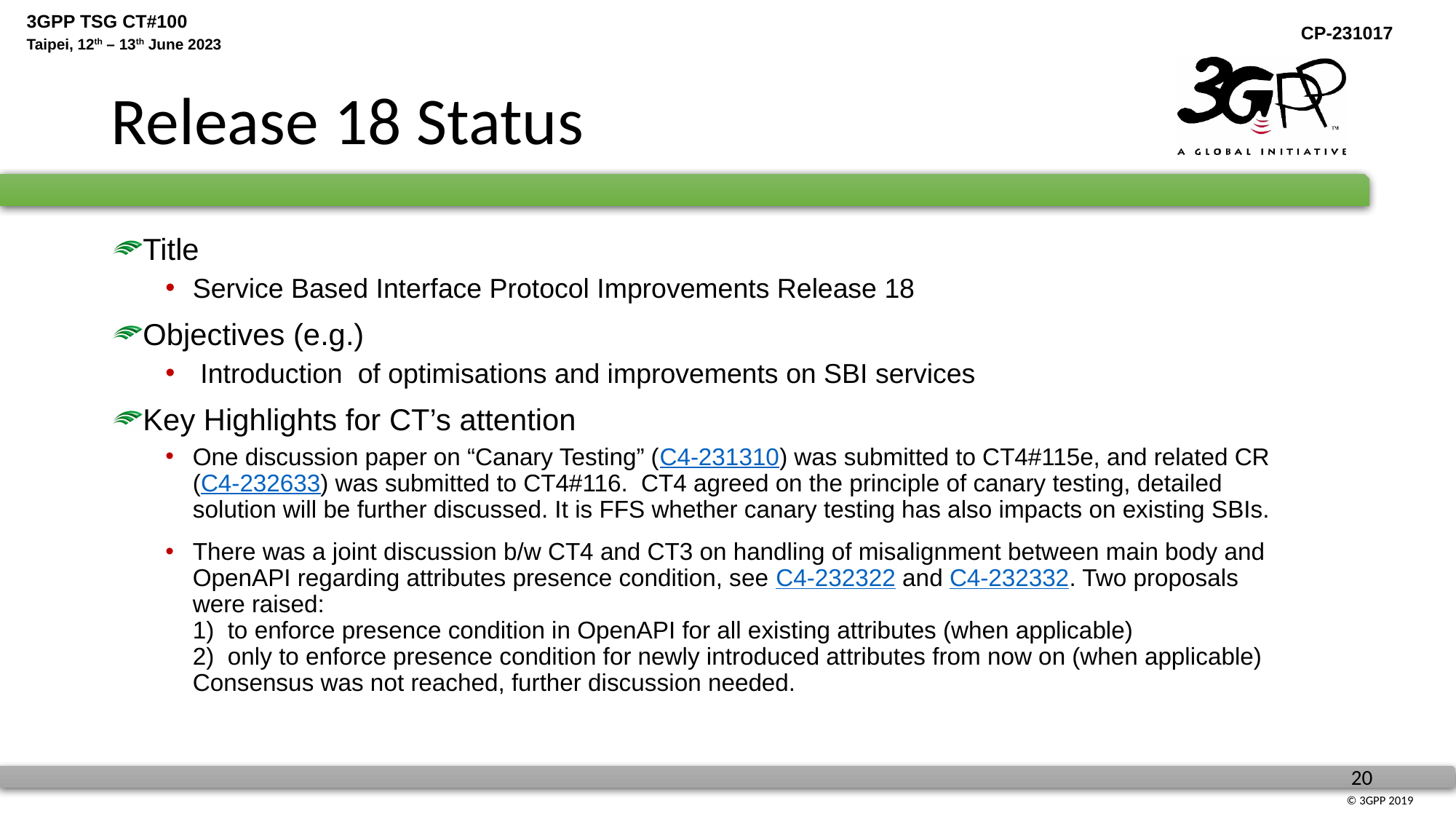

# Release 18 Status
Title
Service Based Interface Protocol Improvements Release 18
Objectives (e.g.)
 Introduction  of optimisations and improvements on SBI services
Key Highlights for CT’s attention
One discussion paper on “Canary Testing” (C4-231310) was submitted to CT4#115e, and related CR (C4-232633) was submitted to CT4#116.  CT4 agreed on the principle of canary testing, detailed solution will be further discussed. It is FFS whether canary testing has also impacts on existing SBIs.
There was a joint discussion b/w CT4 and CT3 on handling of misalignment between main body and OpenAPI regarding attributes presence condition, see C4-232322 and C4-232332. Two proposals were raised:
1)  to enforce presence condition in OpenAPI for all existing attributes (when applicable)
2)  only to enforce presence condition for newly introduced attributes from now on (when applicable)
Consensus was not reached, further discussion needed.